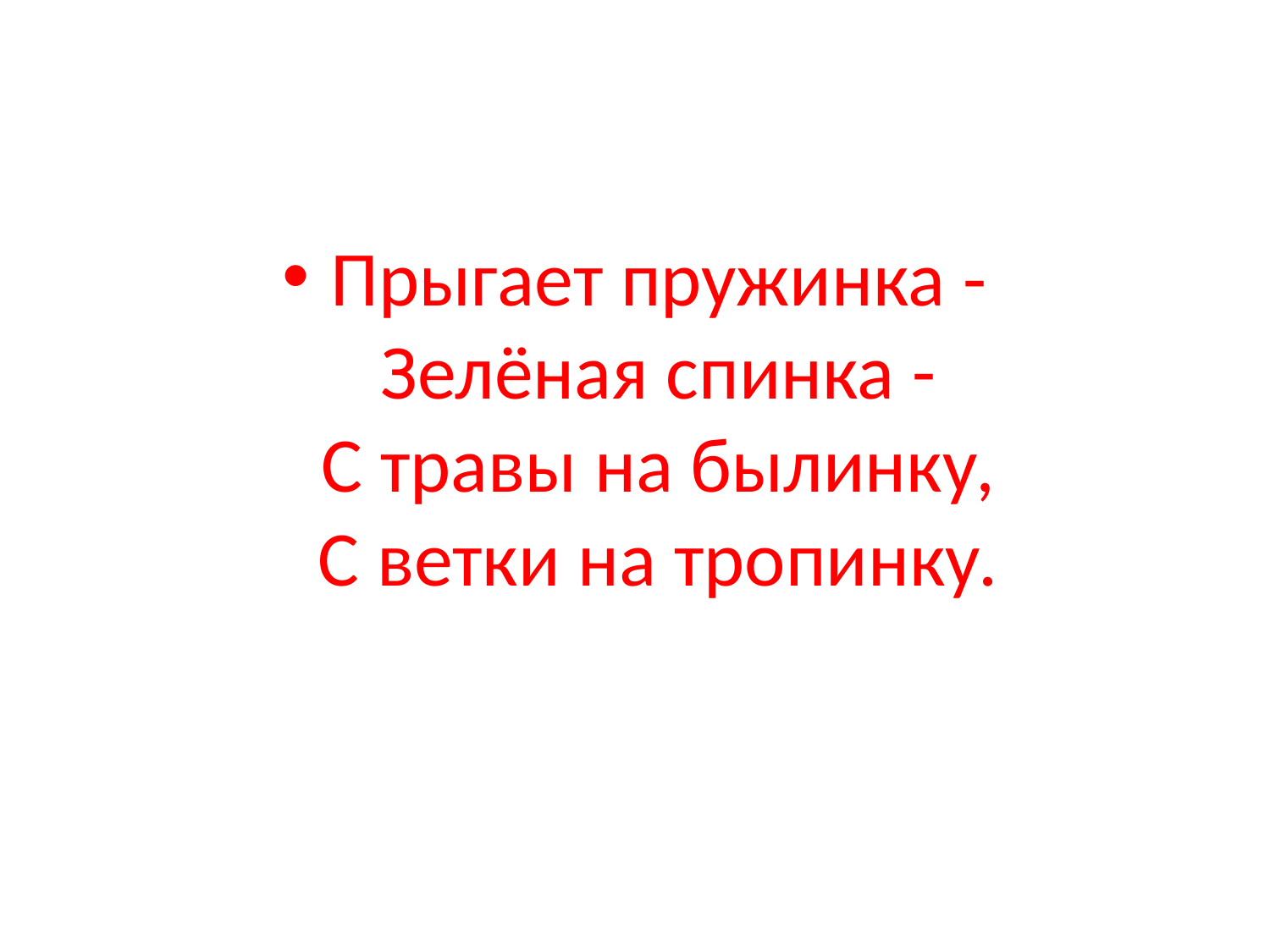

#
Прыгает пружинка -
Зелёная спинка -
С травы на былинку,
С ветки на тропинку.